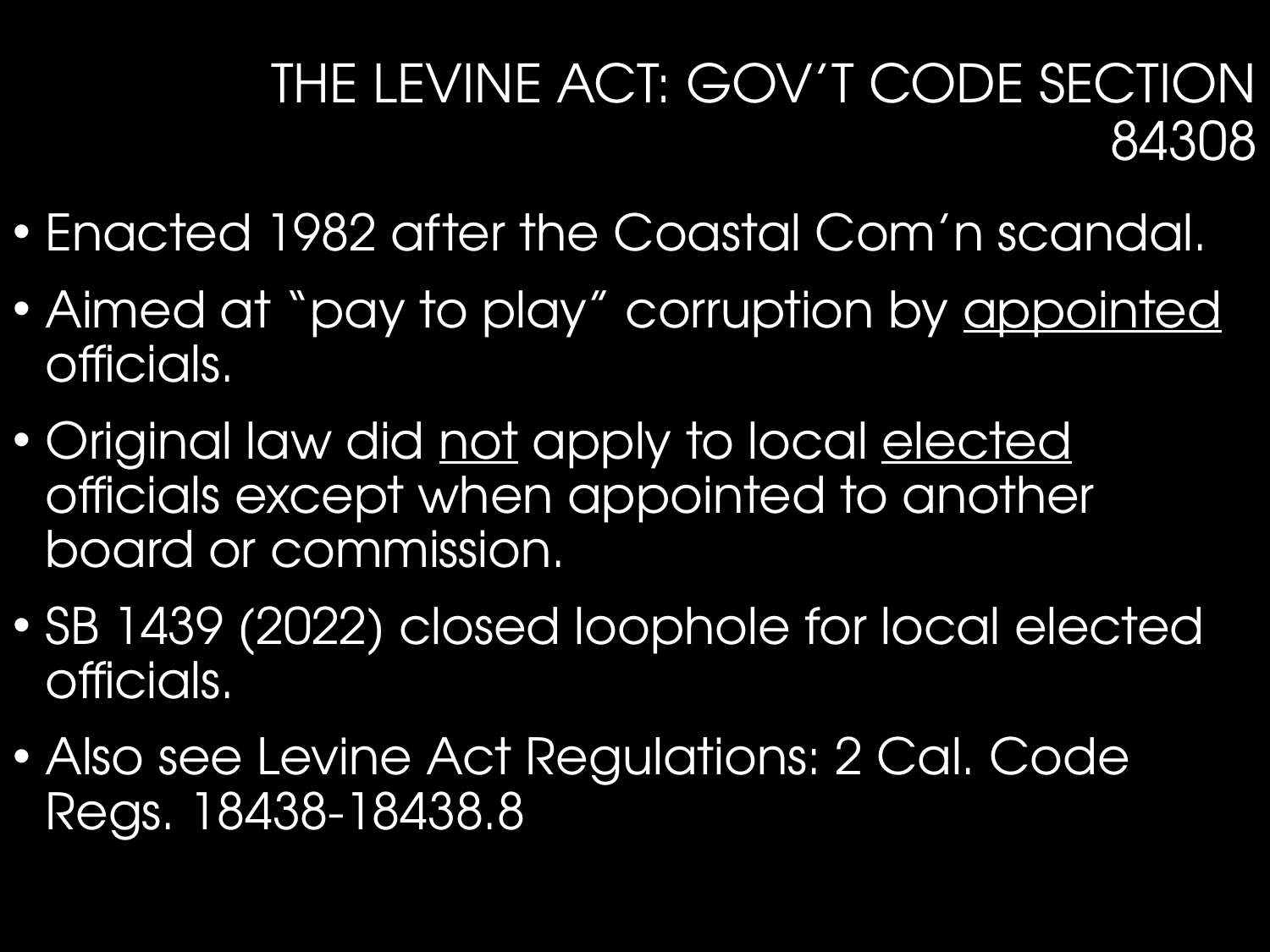

The Levine Act: Gov’t Code Section 84308
Enacted 1982 after the Coastal Com’n scandal.
Aimed at “pay to play” corruption by appointed officials.
Original law did not apply to local elected officials except when appointed to another board or commission.
SB 1439 (2022) closed loophole for local elected officials.
Also see Levine Act Regulations: 2 Cal. Code Regs. 18438-18438.8